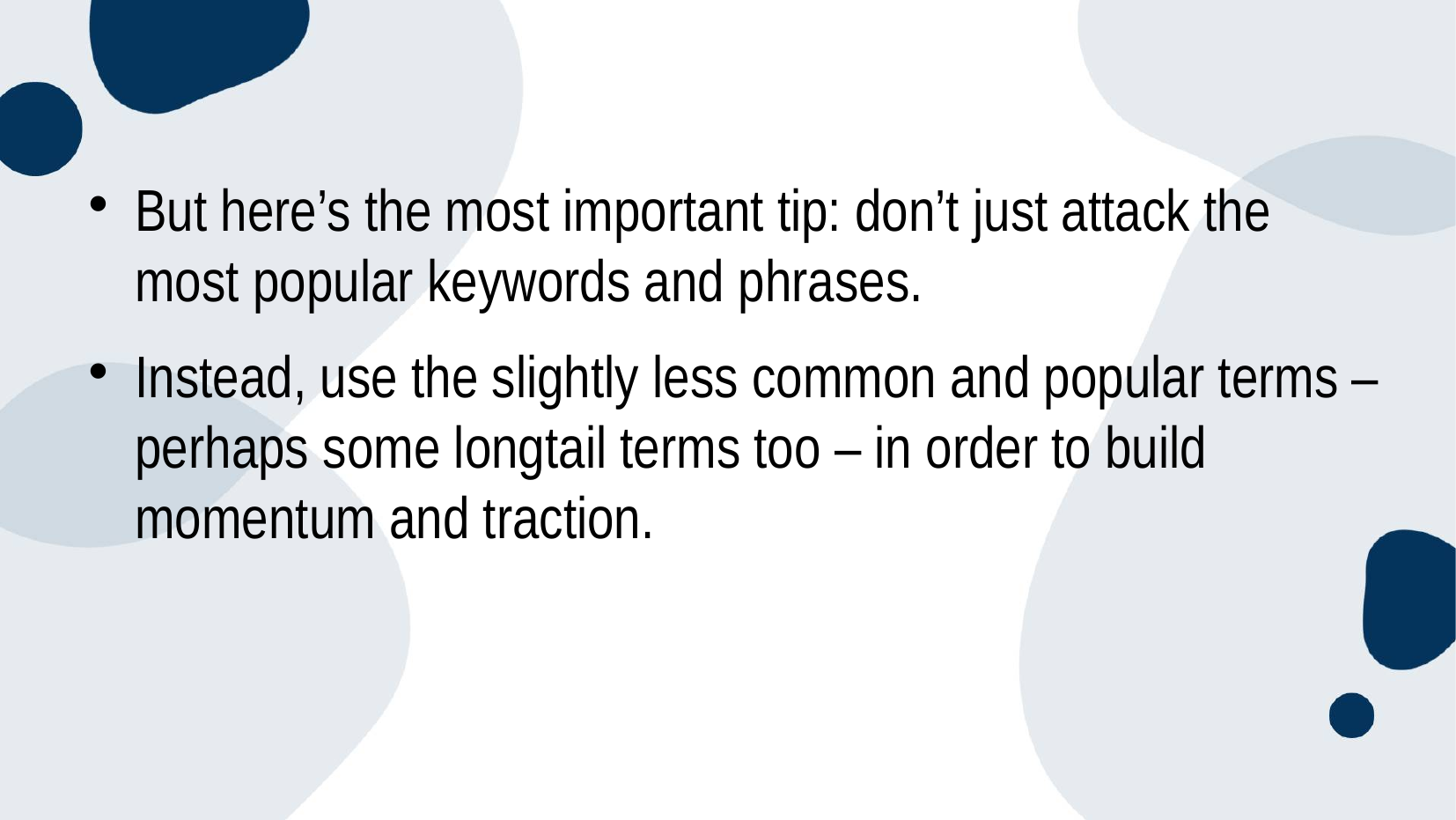

But here’s the most important tip: don’t just attack the most popular keywords and phrases.
Instead, use the slightly less common and popular terms – perhaps some longtail terms too – in order to build momentum and traction.